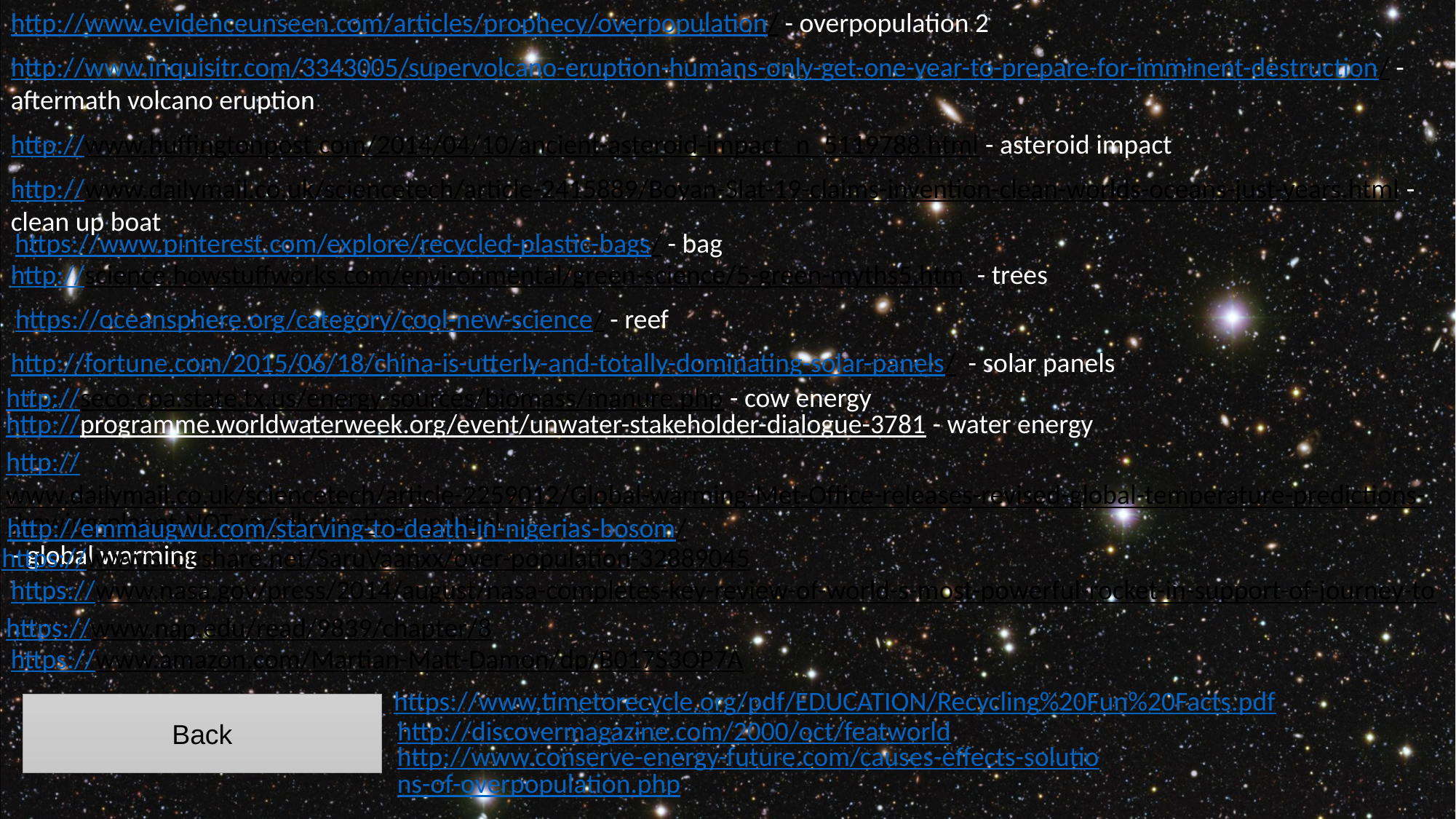

http://www.evidenceunseen.com/articles/prophecy/overpopulation/ - overpopulation 2
http://www.inquisitr.com/3343005/supervolcano-eruption-humans-only-get-one-year-to-prepare-for-imminent-destruction/ - aftermath volcano eruption
http://www.huffingtonpost.com/2014/04/10/ancient-asteroid-impact_n_5119788.html - asteroid impact
http://www.dailymail.co.uk/sciencetech/article-2415889/Boyan-Slat-19-claims-invention-clean-worlds-oceans-just-years.html - clean up boat
https://www.pinterest.com/explore/recycled-plastic-bags/ - bag
http://science.howstuffworks.com/environmental/green-science/5-green-myths5.htm  - trees
https://oceansphere.org/category/cool-new-science/ - reef
http://fortune.com/2015/06/18/china-is-utterly-and-totally-dominating-solar-panels/  - solar panels
http://seco.cpa.state.tx.us/energy-sources/biomass/manure.php - cow energy
http://programme.worldwaterweek.org/event/unwater-stakeholder-dialogue-3781 - water energy
http://www.dailymail.co.uk/sciencetech/article-2259012/Global-warming-Met-Office-releases-revised-global-temperature-predictions-showing-planet-NOT-rapidly-heating-up.html - global warming
http://emmaugwu.com/starving-to-death-in-nigerias-bosom/
https://www.slideshare.net/SaruVaanxx/over-population-32889045
https://www.nasa.gov/press/2014/august/nasa-completes-key-review-of-world-s-most-powerful-rocket-in-support-of-journey-to
https://www.nap.edu/read/9839/chapter/8
https://www.amazon.com/Martian-Matt-Damon/dp/B017S3OP7A
https://www.timetorecycle.org/pdf/EDUCATION/Recycling%20Fun%20Facts.pdf
Back
http://discovermagazine.com/2000/oct/featworld
http://www.conserve-energy-future.com/causes-effects-solutions-of-overpopulation.php